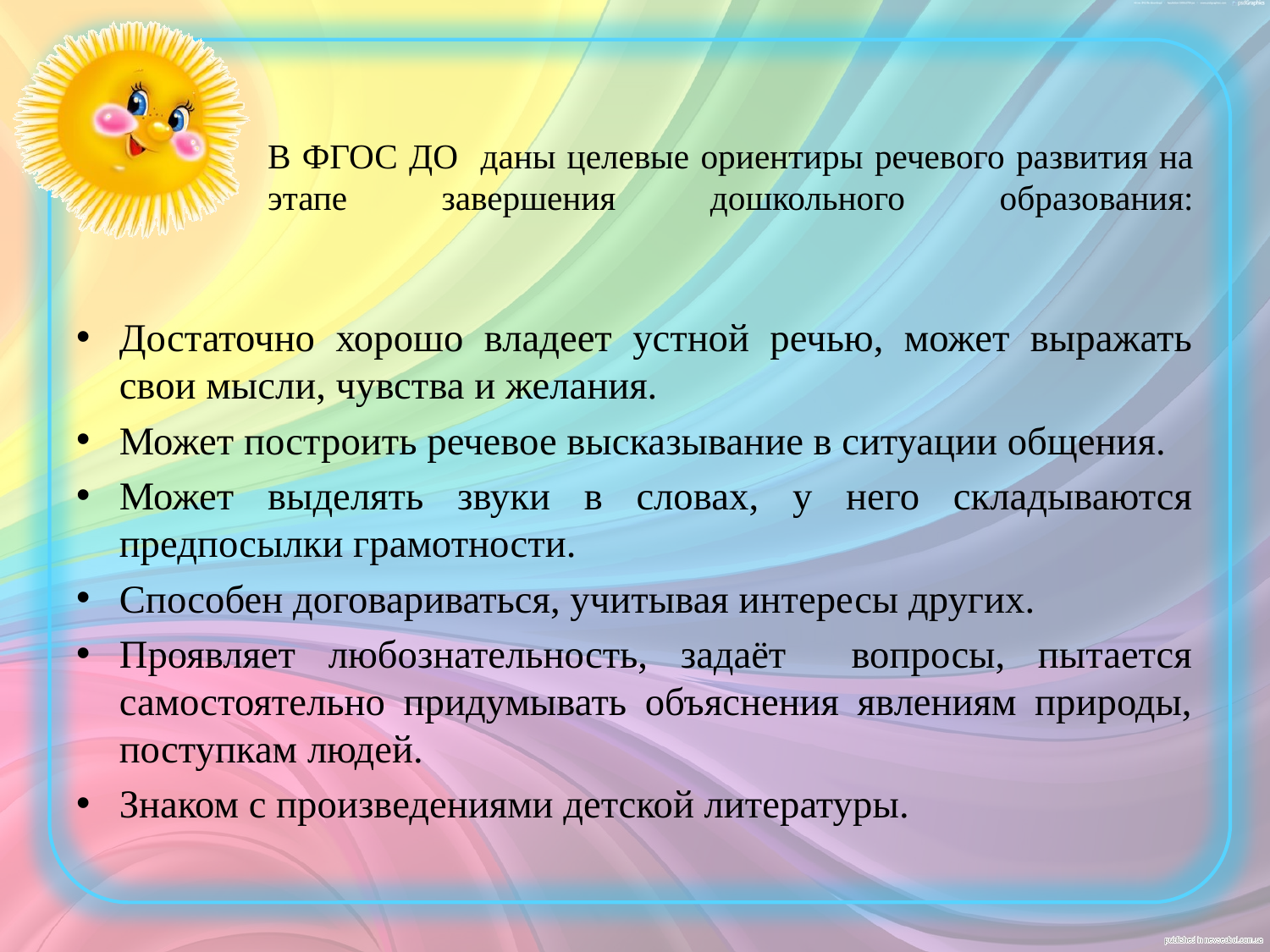

# В ФГОС ДО  даны целевые ориентиры речевого развития на этапе завершения дошкольного образования:
Достаточно хорошо владеет устной речью, может выражать свои мысли, чувства и желания.
Может построить речевое высказывание в ситуации общения.
Может выделять звуки в словах, у него складываются предпосылки грамотности.
Способен договариваться, учитывая интересы других.
Проявляет любознательность, задаёт  вопросы, пытается самостоятельно придумывать объяснения явлениям природы, поступкам людей.
Знаком с произведениями детской литературы.